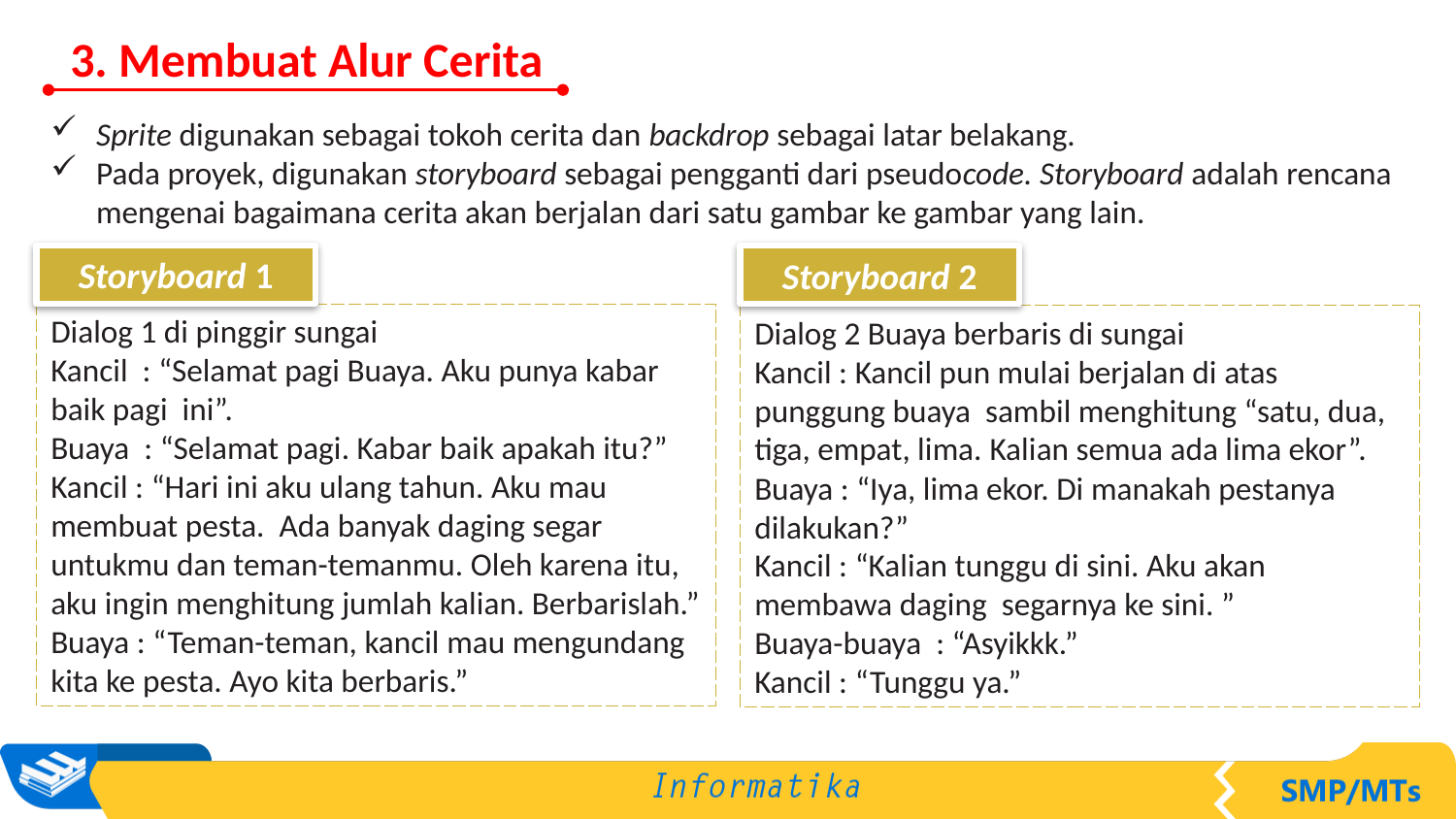

3. Membuat Alur Cerita
Sprite digunakan sebagai tokoh cerita dan backdrop sebagai latar belakang.
Pada proyek, digunakan storyboard sebagai pengganti dari pseudocode. Storyboard adalah rencana mengenai bagaimana cerita akan berjalan dari satu gambar ke gambar yang lain.
Storyboard 1
Dialog 1 di pinggir sungai
Kancil  : “Selamat pagi Buaya. Aku punya kabar baik pagi  ini”.
Buaya  : “Selamat pagi. Kabar baik apakah itu?”
Kancil : “Hari ini aku ulang tahun. Aku mau membuat pesta.  Ada banyak daging segar untukmu dan teman-temanmu. Oleh karena itu, aku ingin menghitung jumlah kalian. Berbarislah.”
Buaya : “Teman-teman, kancil mau mengundang kita ke pesta. Ayo kita berbaris.”
Storyboard 2
Dialog 2 Buaya berbaris di sungai
Kancil : Kancil pun mulai berjalan di atas punggung buaya  sambil menghitung “satu, dua, tiga, empat, lima. Kalian semua ada lima ekor”.
Buaya : “Iya, lima ekor. Di manakah pestanya dilakukan?”
Kancil : “Kalian tunggu di sini. Aku akan membawa daging  segarnya ke sini. ”
Buaya-buaya  : “Asyikkk.”
Kancil : “Tunggu ya.”